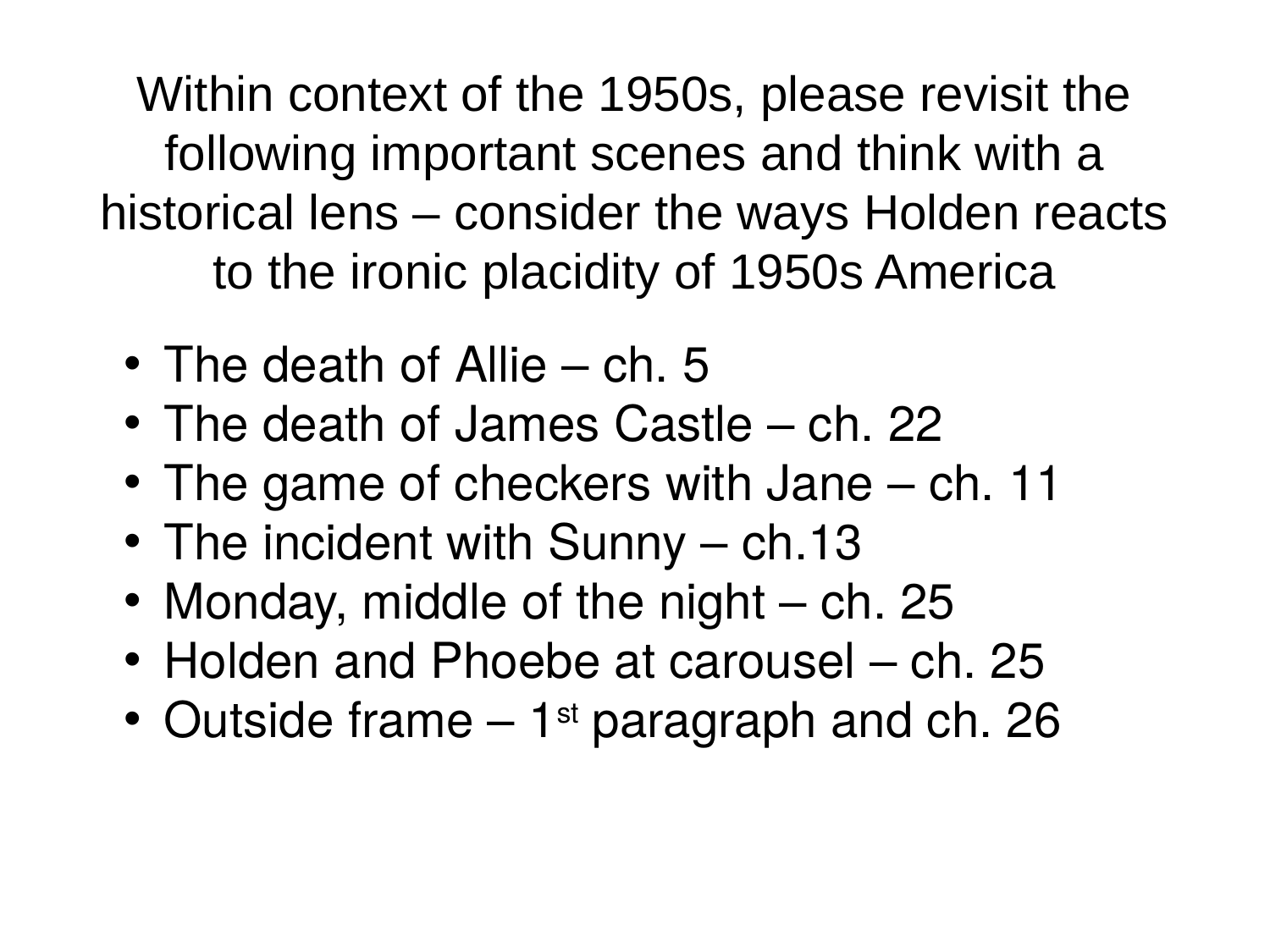

# Within context of the 1950s, please revisit the following important scenes and think with a historical lens – consider the ways Holden reacts to the ironic placidity of 1950s America
The death of Allie – ch. 5
The death of James Castle – ch. 22
The game of checkers with Jane – ch. 11
The incident with Sunny – ch.13
Monday, middle of the night – ch. 25
Holden and Phoebe at carousel – ch. 25
Outside frame – 1st paragraph and ch. 26